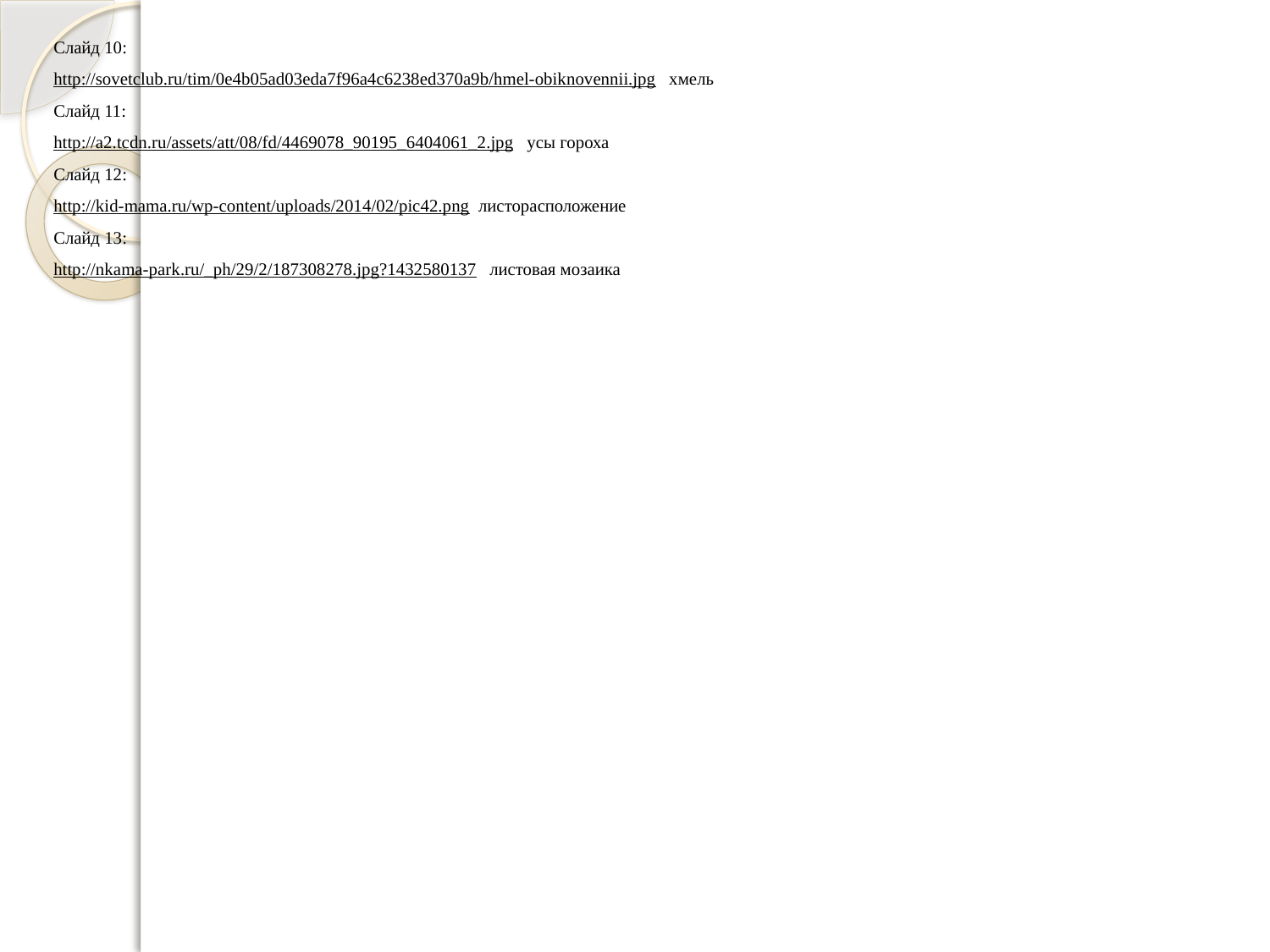

Слайд 10:
http://sovetclub.ru/tim/0e4b05ad03eda7f96a4c6238ed370a9b/hmel-obiknovennii.jpg   хмель
Слайд 11:
http://a2.tcdn.ru/assets/att/08/fd/4469078_90195_6404061_2.jpg   усы гороха
Слайд 12:
http://kid-mama.ru/wp-content/uploads/2014/02/pic42.png  листорасположение
Слайд 13:
http://nkama-park.ru/_ph/29/2/187308278.jpg?1432580137   листовая мозаика